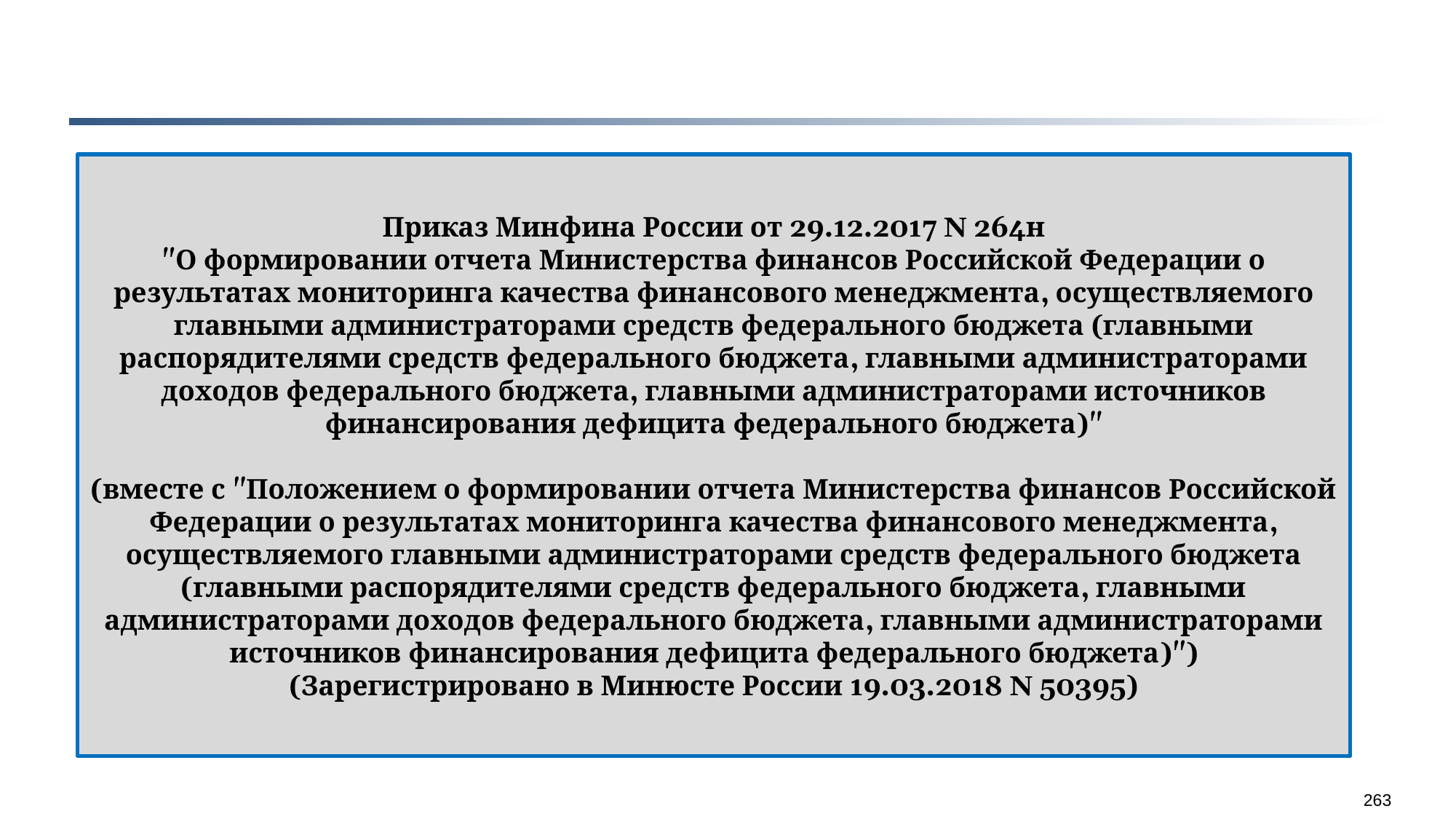

Приказ Минфина России от 29.12.2017 N 264н
"О формировании отчета Министерства финансов Российской Федерации о результатах мониторинга качества финансового менеджмента, осуществляемого главными администраторами средств федерального бюджета (главными распорядителями средств федерального бюджета, главными администраторами доходов федерального бюджета, главными администраторами источников финансирования дефицита федерального бюджета)"

(вместе с "Положением о формировании отчета Министерства финансов Российской Федерации о результатах мониторинга качества финансового менеджмента, осуществляемого главными администраторами средств федерального бюджета (главными распорядителями средств федерального бюджета, главными администраторами доходов федерального бюджета, главными администраторами источников финансирования дефицита федерального бюджета)")
(Зарегистрировано в Минюсте России 19.03.2018 N 50395)